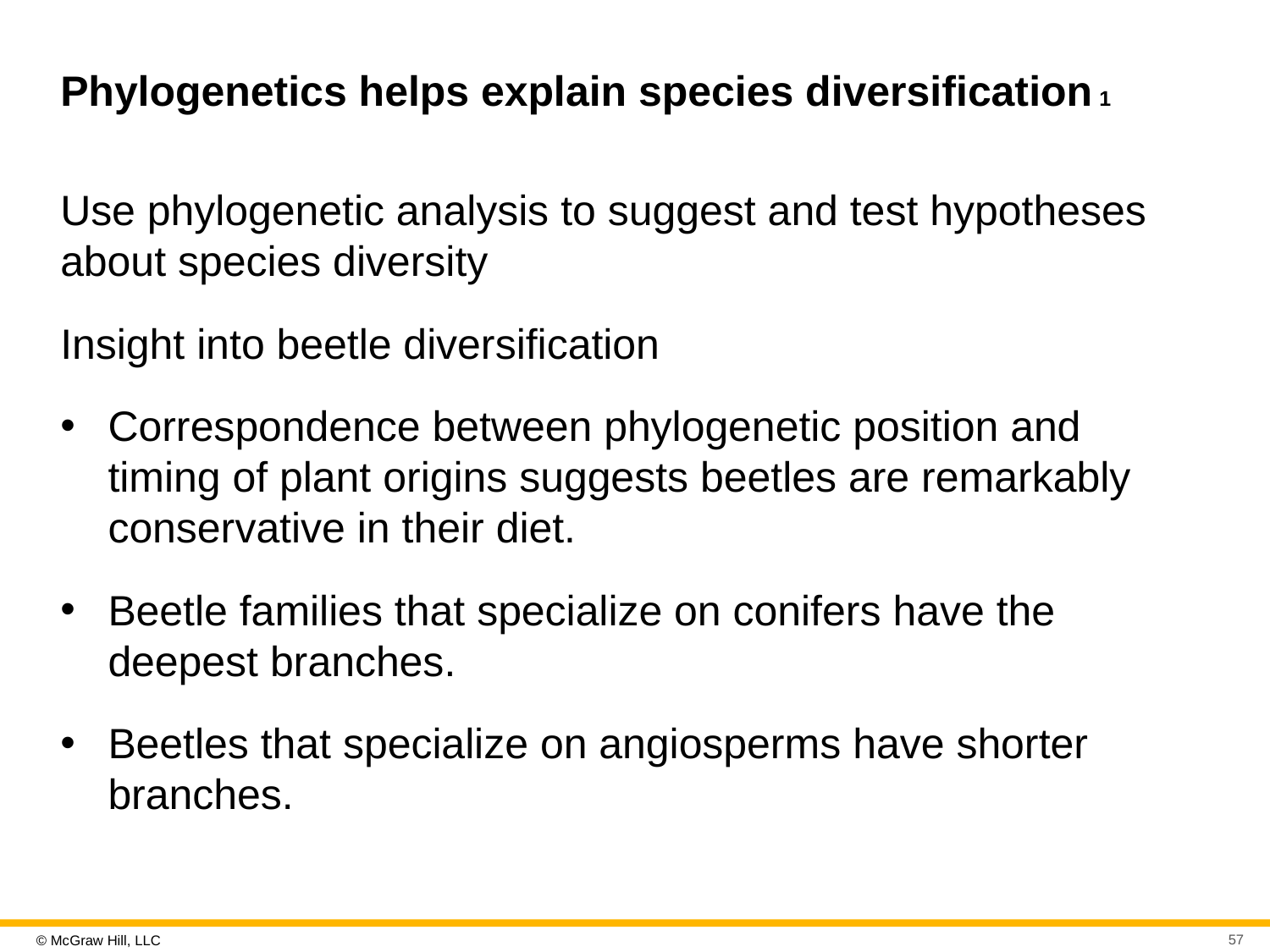

# Phylogenetics helps explain species diversification 1
Use phylogenetic analysis to suggest and test hypotheses about species diversity
Insight into beetle diversification
Correspondence between phylogenetic position and timing of plant origins suggests beetles are remarkably conservative in their diet.
Beetle families that specialize on conifers have the deepest branches.
Beetles that specialize on angiosperms have shorter branches.
57